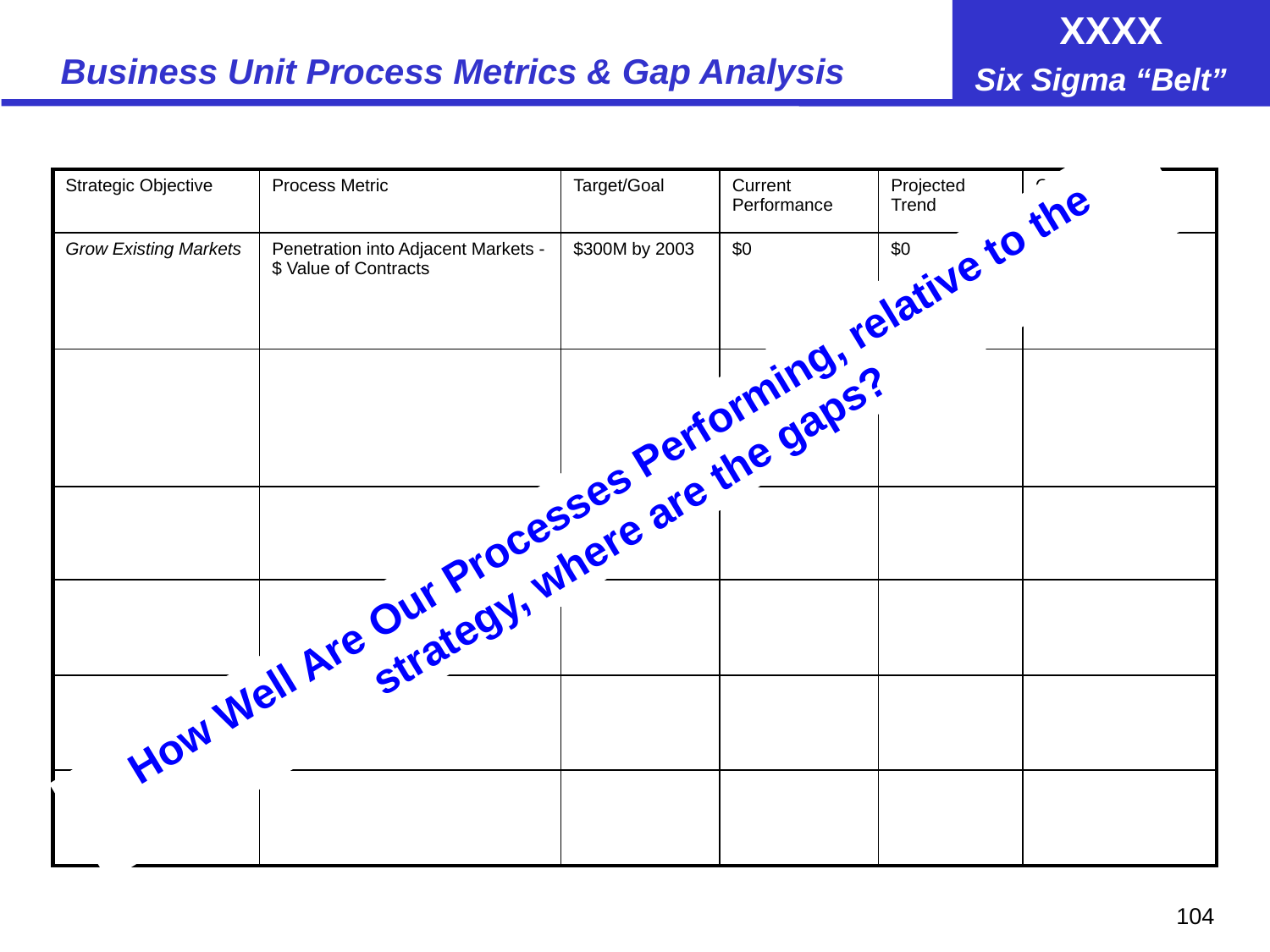

# Business Unit Process Metrics & Gap Analysis
| Strategic Objective | Process Metric | Target/Goal | Current Performance | Projected Trend | Gap |
| --- | --- | --- | --- | --- | --- |
| Grow Existing Markets | Penetration into Adjacent Markets - $ Value of Contracts | $300M by 2003 | $0 | $0 | Large! |
|  |  |  |  |  |  |
|  |  |  |  |  |  |
|  |  |  |  |  |  |
|  |  |  |  |  |  |
|  |  |  |  |  |  |
How Well Are Our Processes Performing, relative to the strategy, where are the gaps?